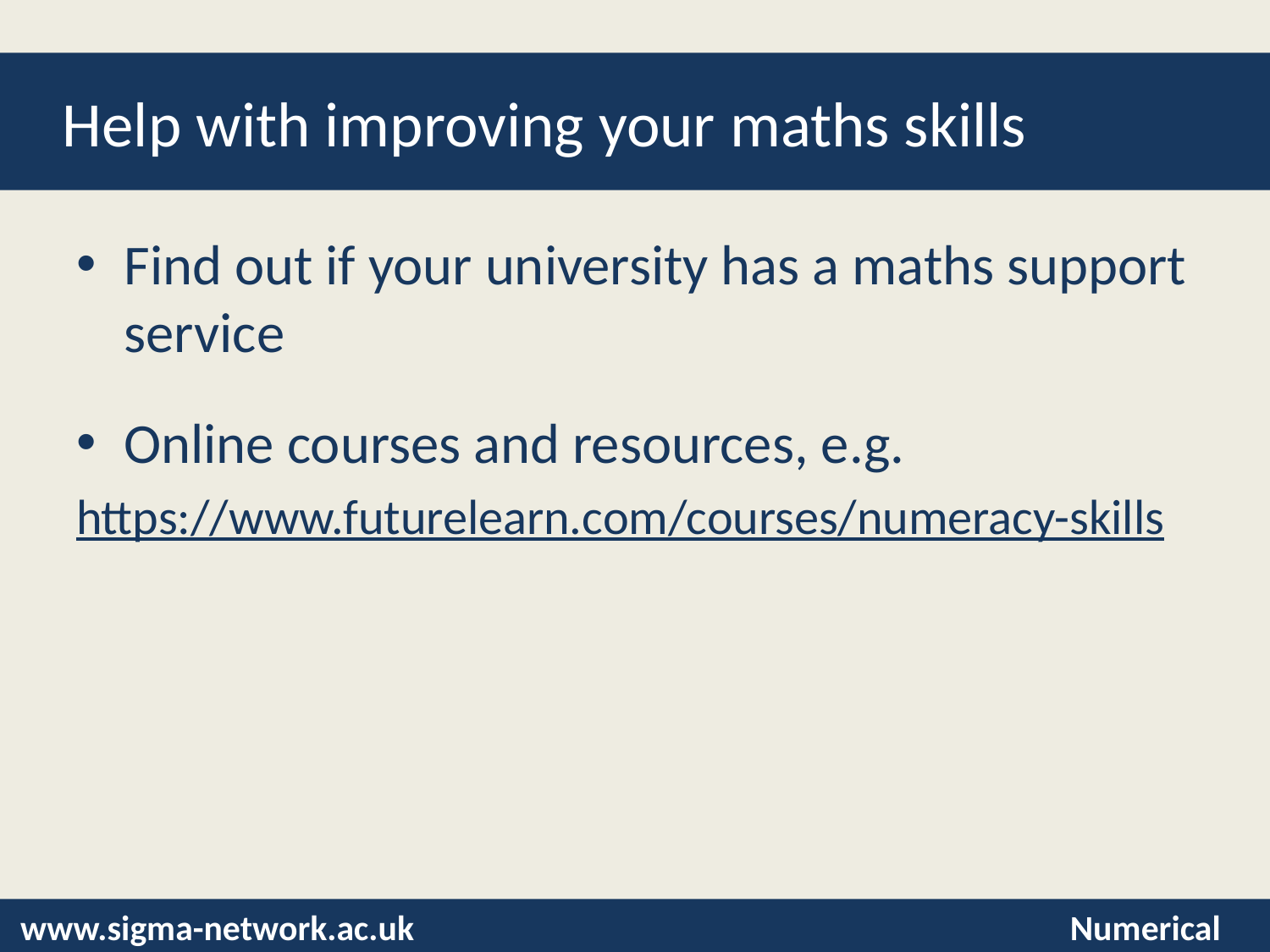

# Help with improving your maths skills
Find out if your university has a maths support service
Online courses and resources, e.g.
https://www.futurelearn.com/courses/numeracy-skills